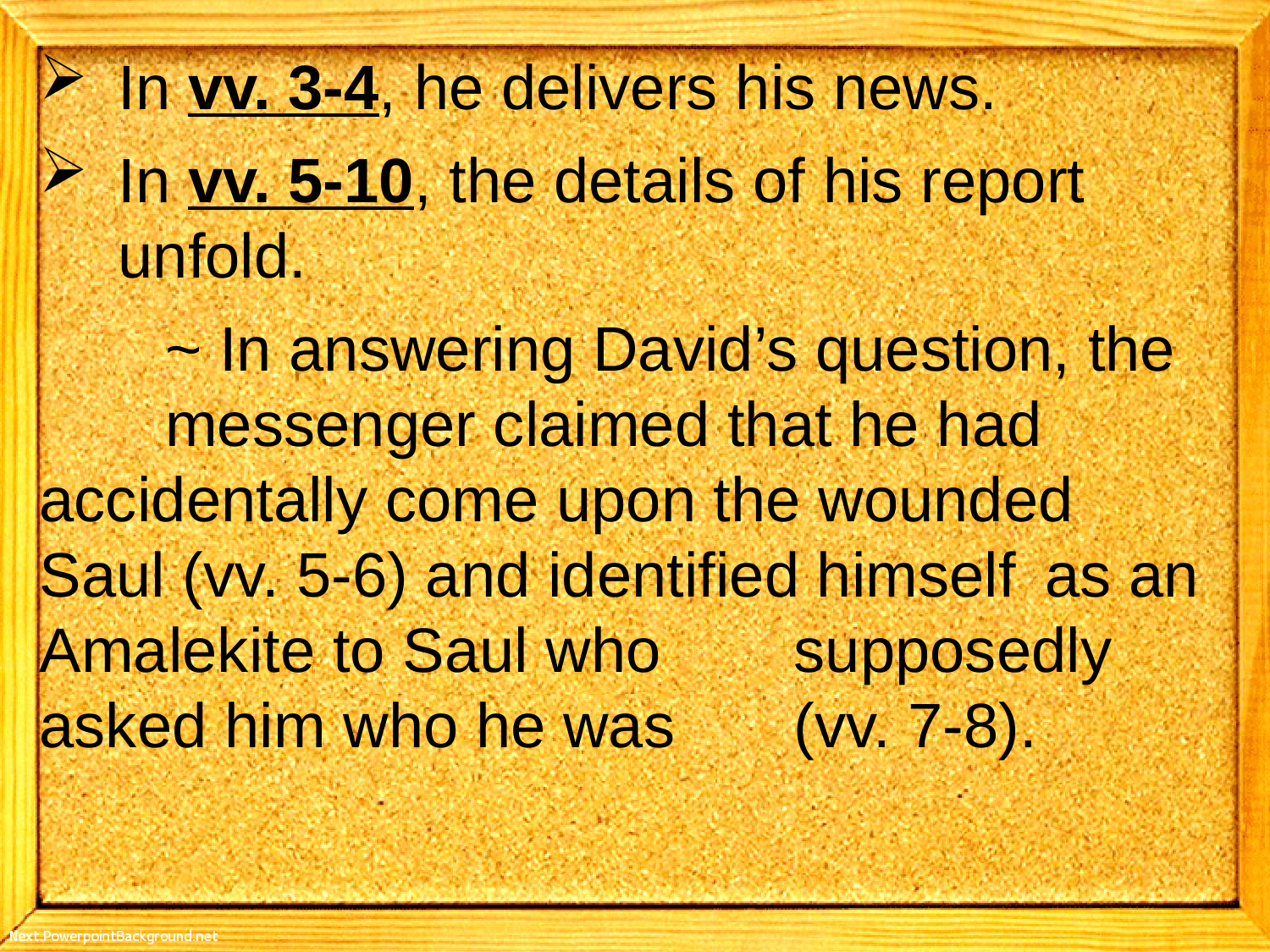

In vv. 3-4, he delivers his news.
In vv. 5-10, the details of his report unfold.
	~ In answering David’s question, the 			messenger claimed that he had 			accidentally come upon the wounded 		Saul (vv. 5-6) and identified himself 		as an Amalekite to Saul who 				supposedly asked him who he was 			(vv. 7-8).